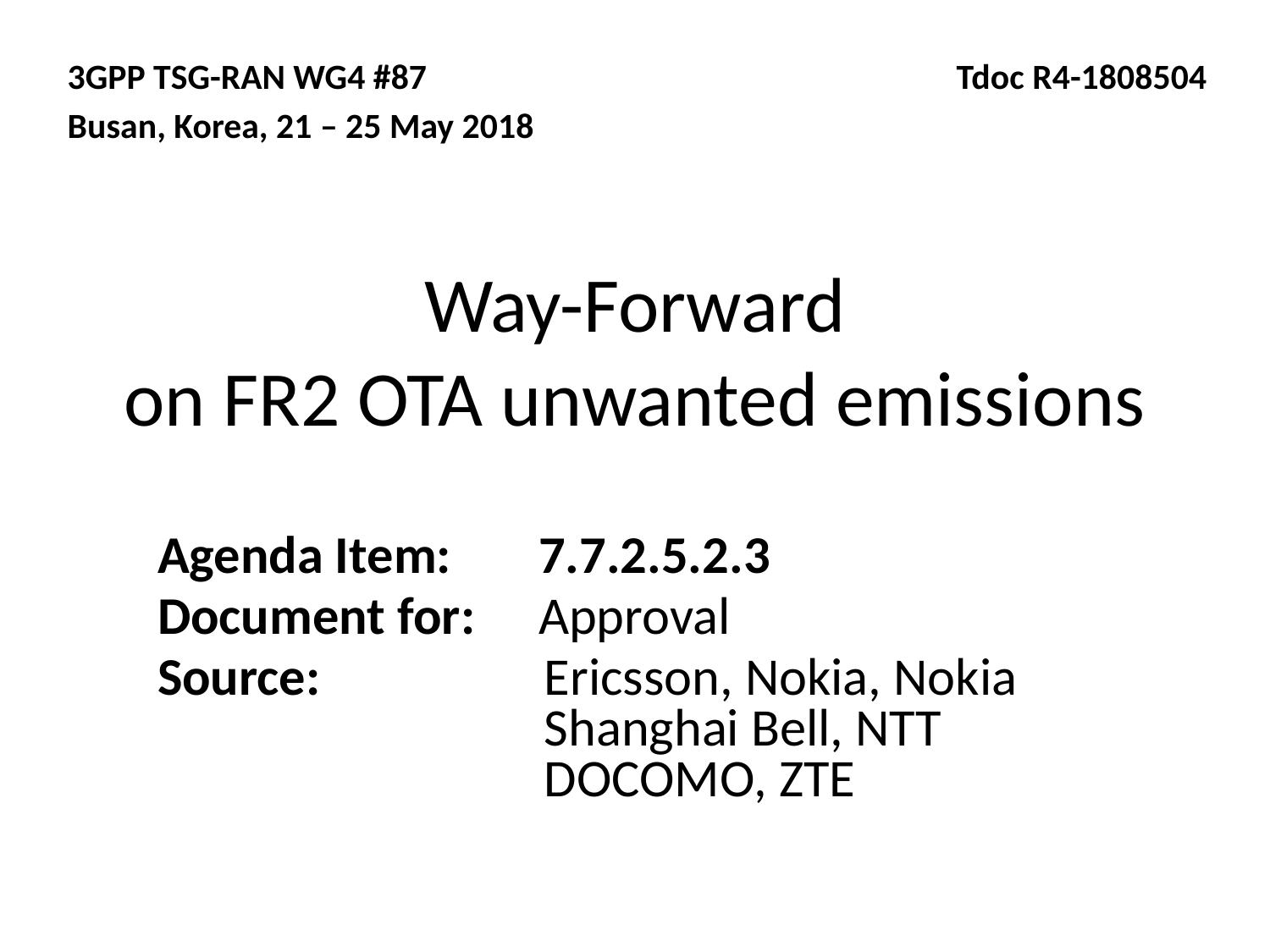

3GPP TSG-RAN WG4 #87	  				Tdoc R4-1808504
Busan, Korea, 21 – 25 May 2018
# Way-Forward on FR2 OTA unwanted emissions
Agenda Item:	7.7.2.5.2.3
Document for:	Approval
Source: 	Ericsson, Nokia, Nokia Shanghai Bell, NTT DOCOMO, ZTE